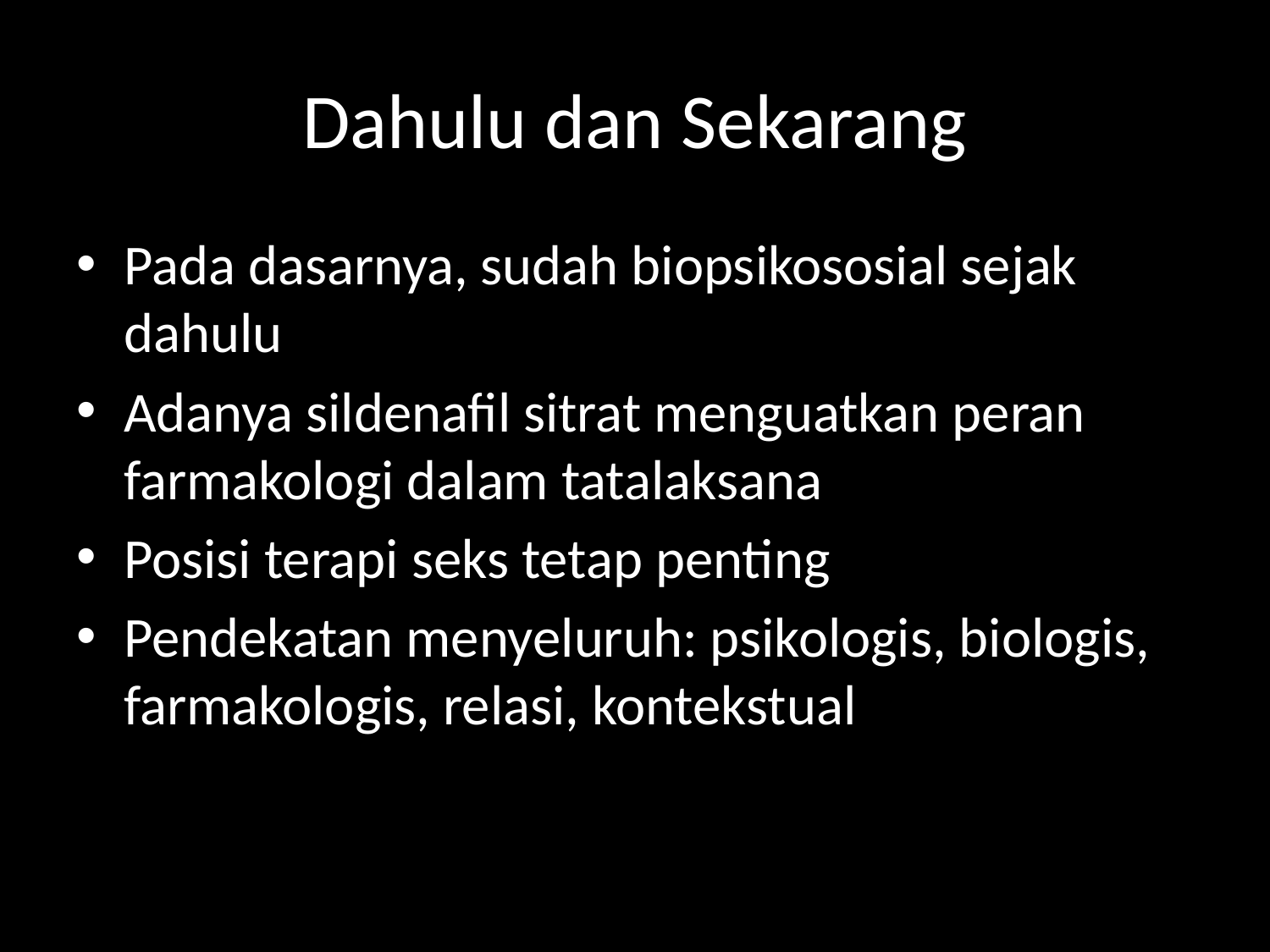

# Dahulu dan Sekarang
Pada dasarnya, sudah biopsikososial sejak dahulu
Adanya sildenafil sitrat menguatkan peran farmakologi dalam tatalaksana
Posisi terapi seks tetap penting
Pendekatan menyeluruh: psikologis, biologis, farmakologis, relasi, kontekstual